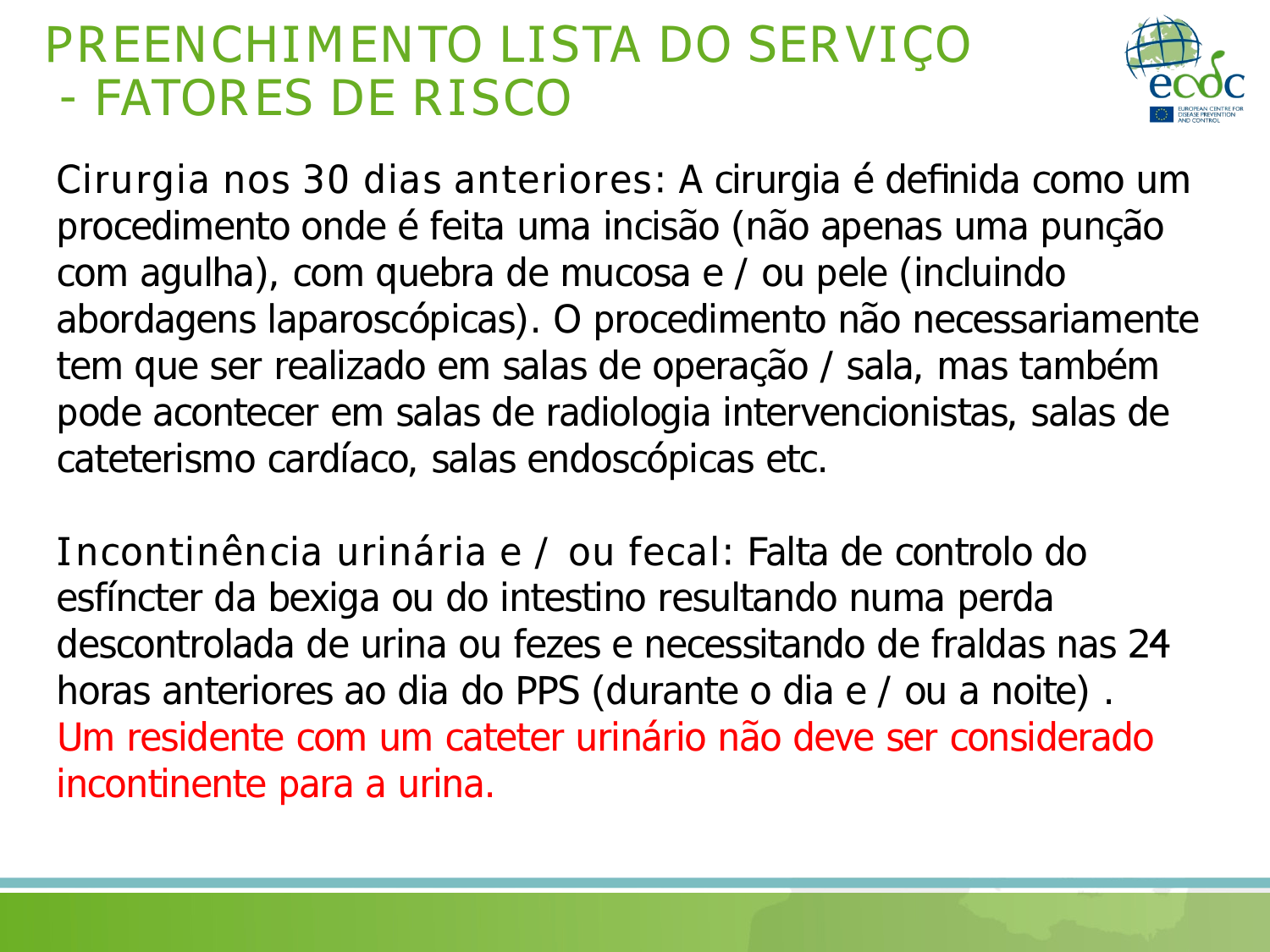

# PREENCHIMENTO LISTA DO SERVIÇO - FATORES DE RISCO
Cirurgia nos 30 dias anteriores: A cirurgia é definida como um procedimento onde é feita uma incisão (não apenas uma punção com agulha), com quebra de mucosa e / ou pele (incluindo abordagens laparoscópicas). O procedimento não necessariamente tem que ser realizado em salas de operação / sala, mas também pode acontecer em salas de radiologia intervencionistas, salas de cateterismo cardíaco, salas endoscópicas etc.

Incontinência urinária e / ou fecal: Falta de controlo do esfíncter da bexiga ou do intestino resultando numa perda descontrolada de urina ou fezes e necessitando de fraldas nas 24 horas anteriores ao dia do PPS (durante o dia e / ou a noite) .
Um residente com um cateter urinário não deve ser considerado incontinente para a urina.